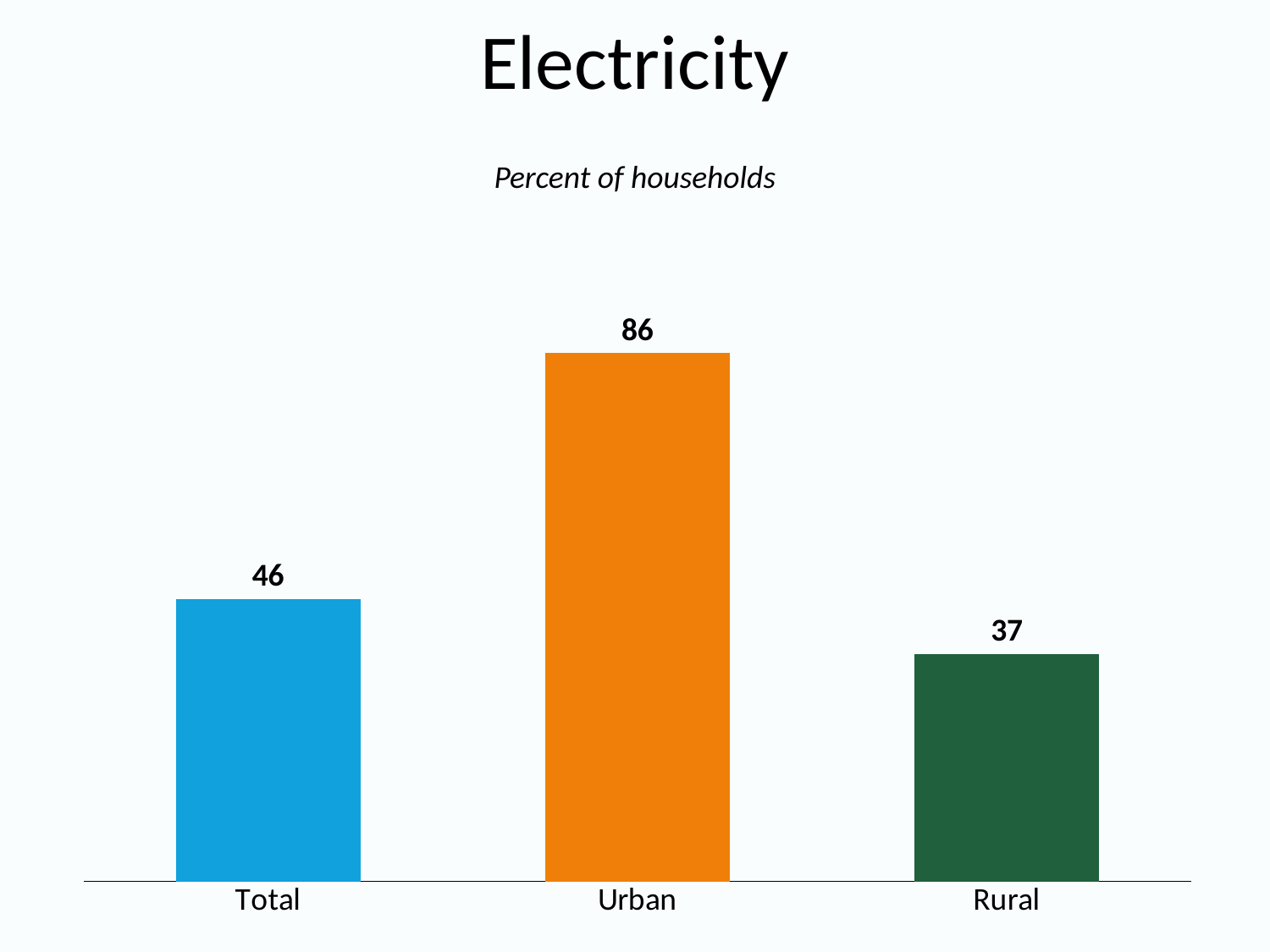

# Electricity
Percent of households

### Chart

| Category | Series 1 |
|---|---|
| Total | 46.0 |
| Urban | 86.0 |
| Rural | 37.0 |